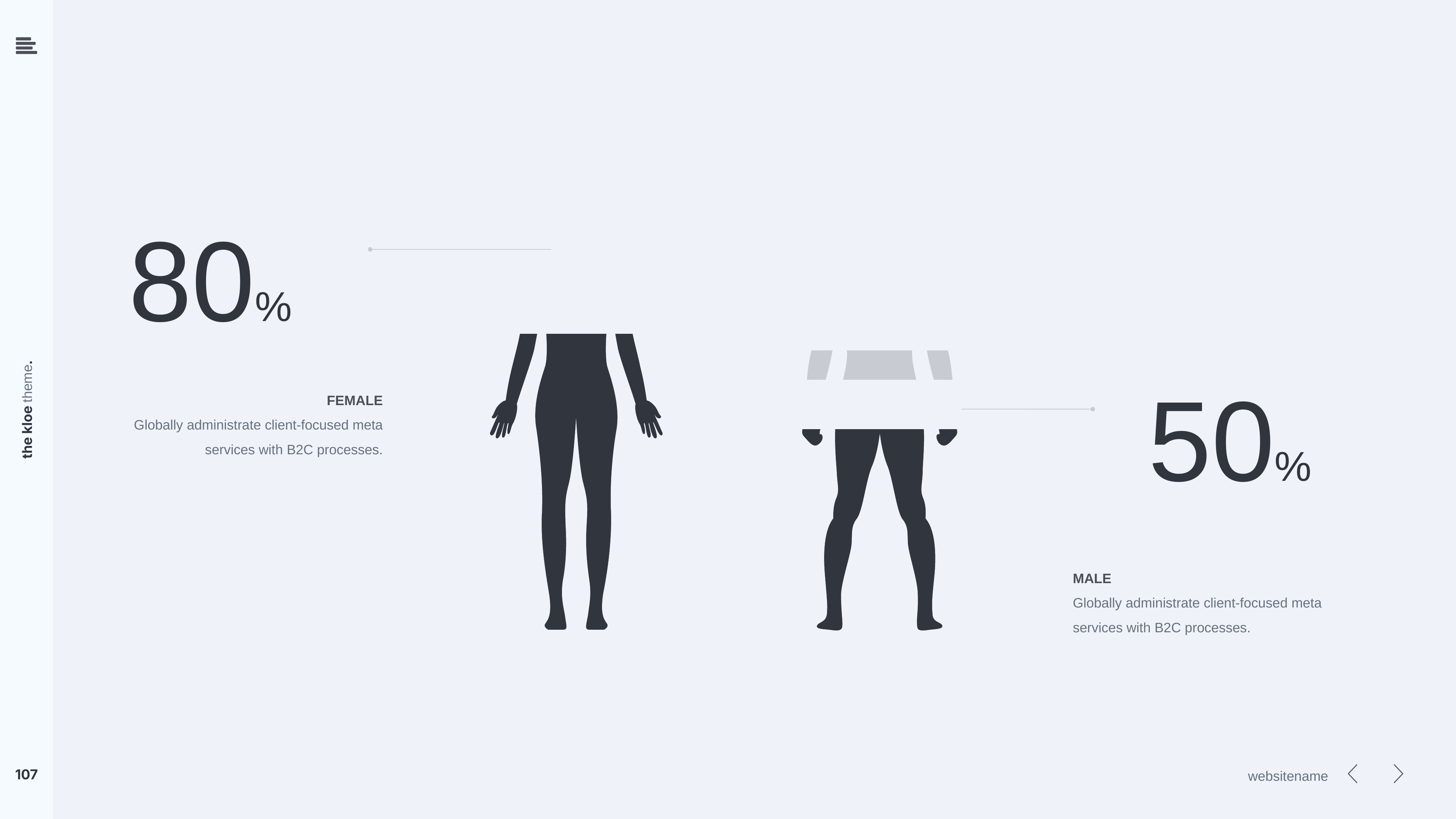

80%

50%

FEMALE
Globally administrate client-focused meta services with B2C processes.

MALE
Globally administrate client-focused meta services with B2C processes.
107